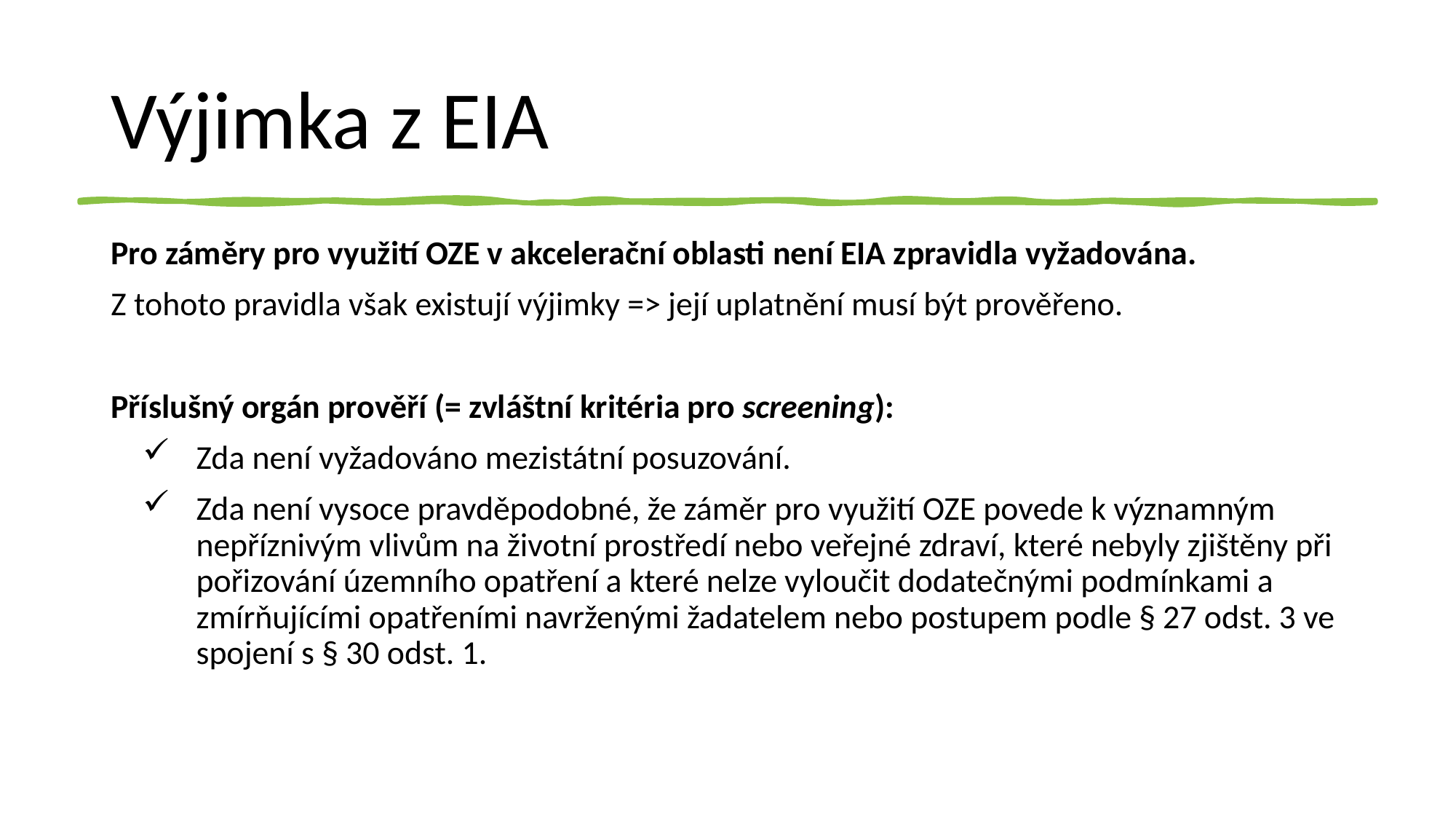

# Výjimka z EIA

Pro záměry pro využití OZE v akcelerační oblasti není EIA zpravidla vyžadována.
Z tohoto pravidla však existují výjimky => její uplatnění musí být prověřeno.

Příslušný orgán prověří (= zvláštní kritéria pro screening):
Zda není vyžadováno mezistátní posuzování.
Zda není vysoce pravděpodobné, že záměr pro využití OZE povede k významným nepříznivým vlivům na životní prostředí nebo veřejné zdraví, které nebyly zjištěny při pořizování územního opatření a které nelze vyloučit dodatečnými podmínkami a zmírňujícími opatřeními navrženými žadatelem nebo postupem podle § 27 odst. 3 ve spojení s § 30 odst. 1.